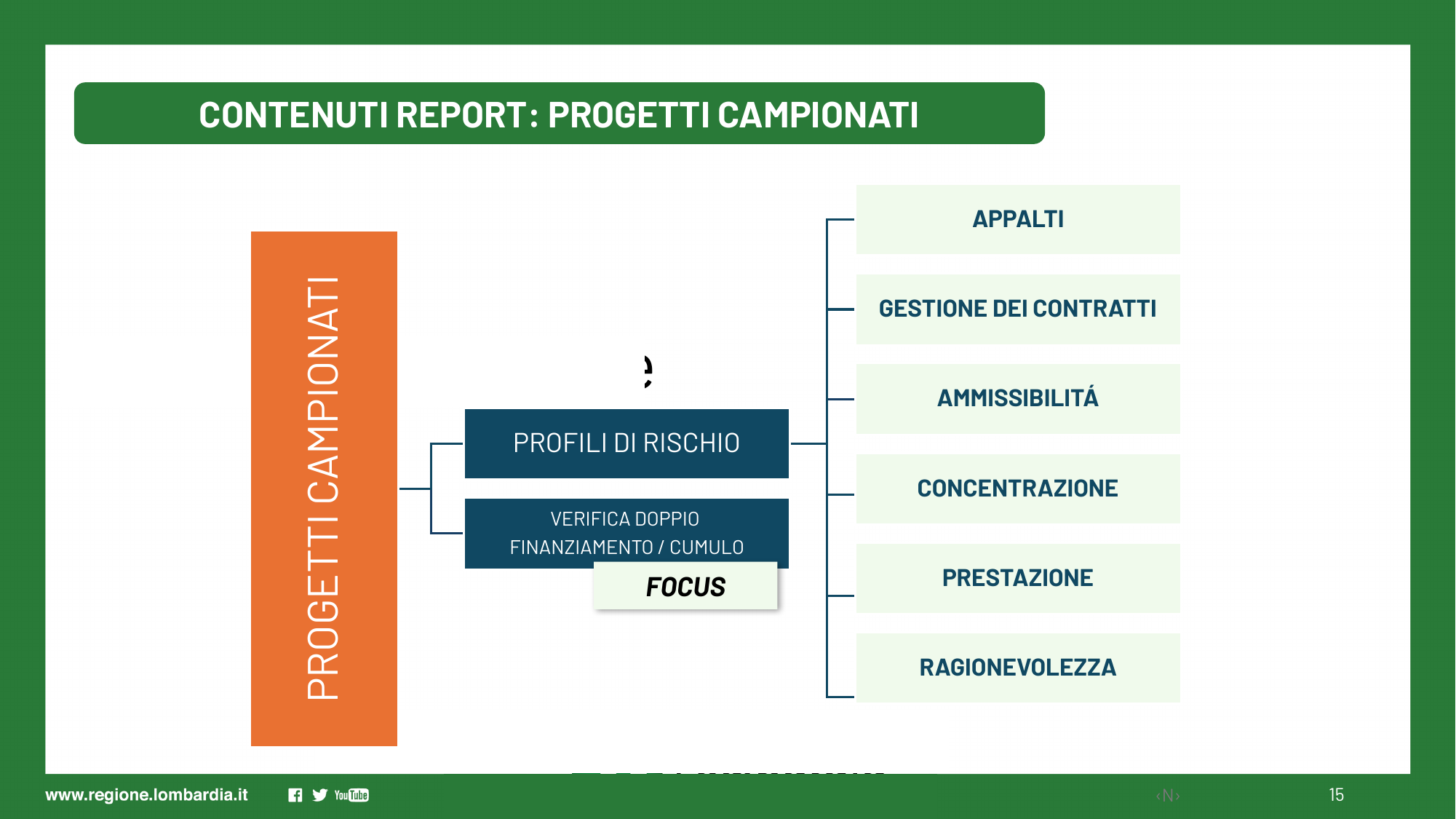

CONTENUTI REPORT: PROGETTI CAMPIONATI

APPALTI

GESTIONE DEI CONTRATTI

AMMISSIBILITÁ

PROFILI DI RISCHIO
PROGETTI CAMPIONATI

CONCENTRAZIONE

VERIFICA DOPPIO
FINANZIAMENTO / CUMULO
PRESTAZIONE
FOCUS
RAGIONEVOLEZZA
15
‹N›